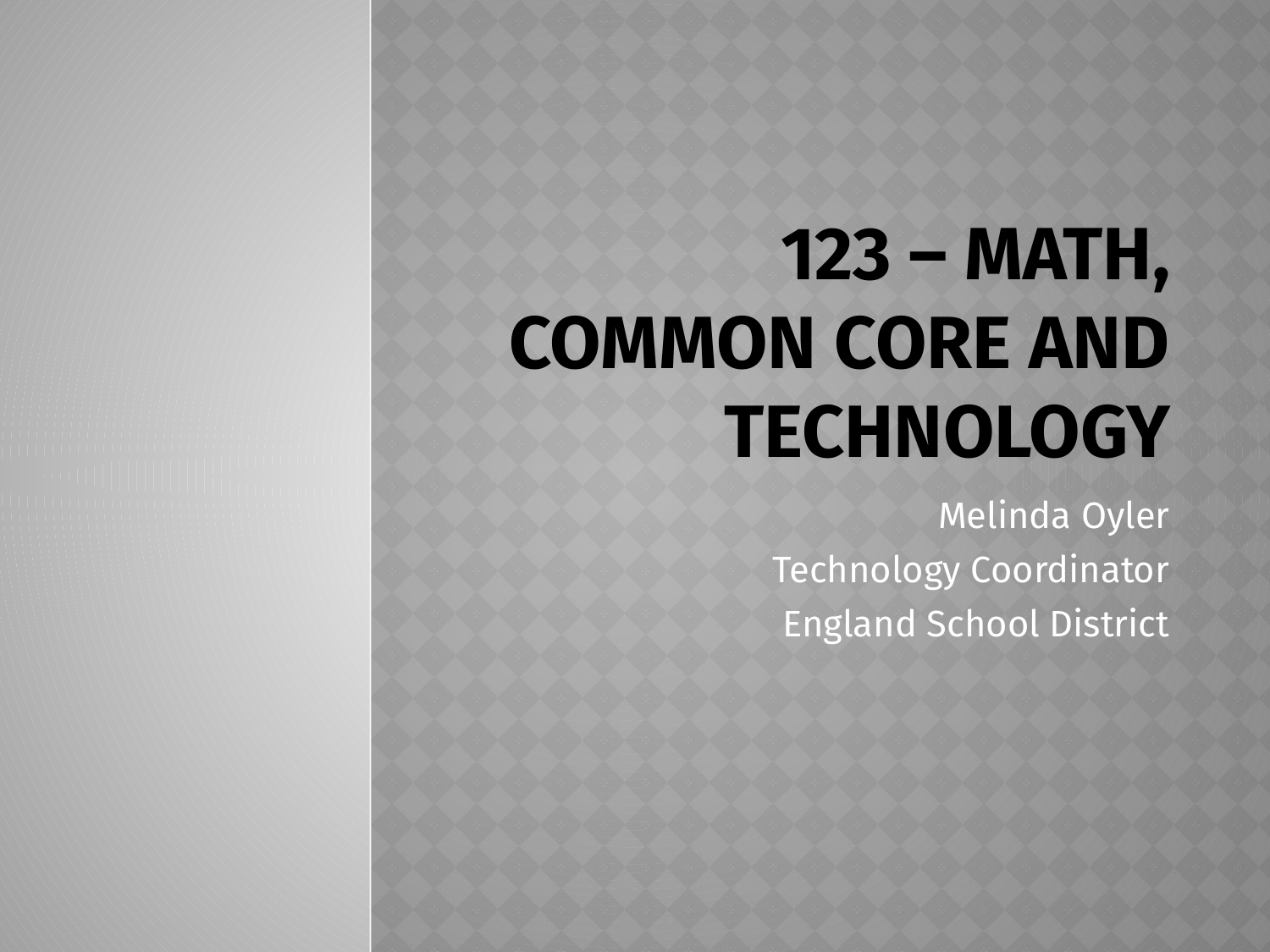

# 123 – Math, Common core and Technology
Melinda Oyler
Technology Coordinator
England School District